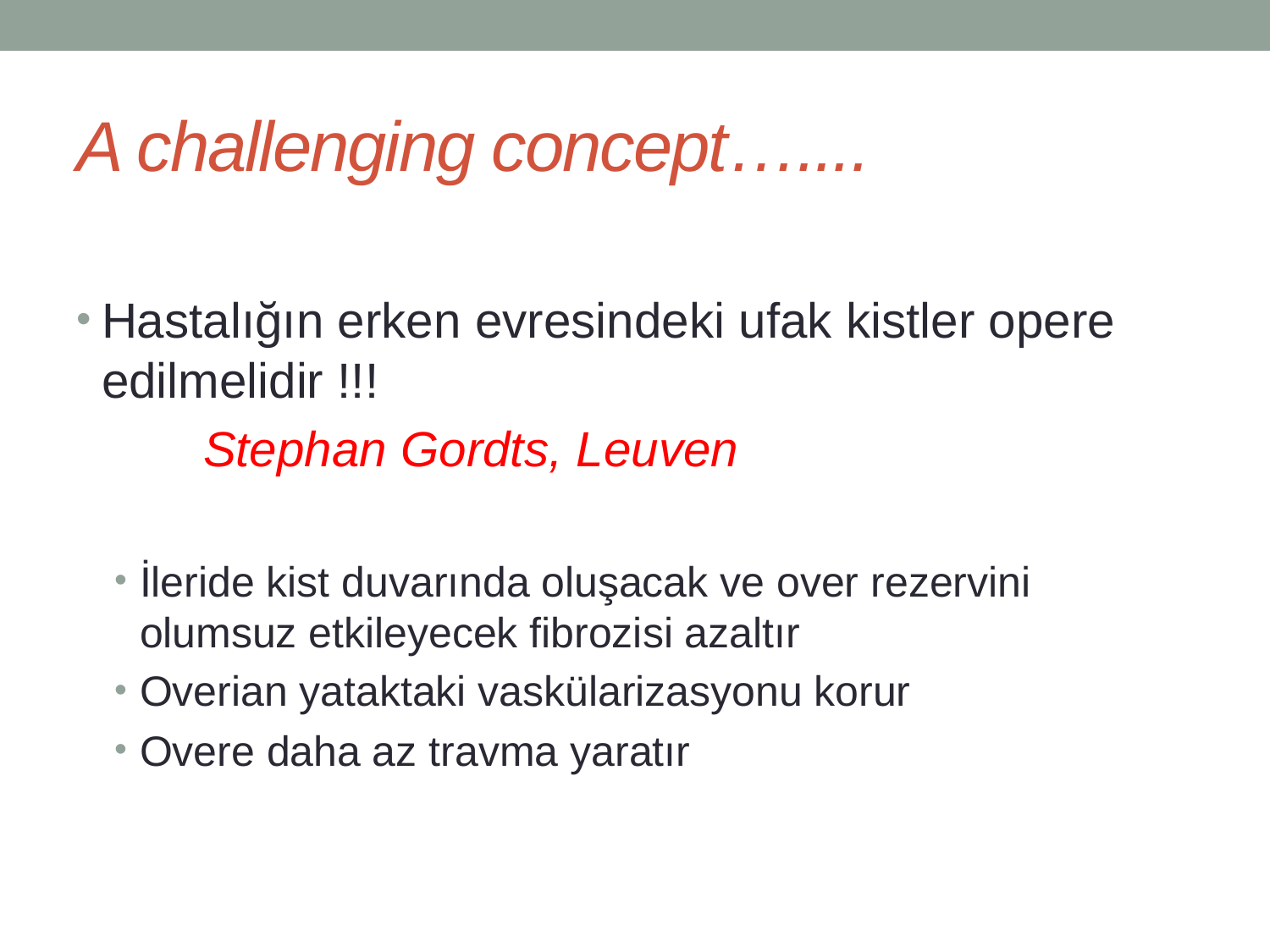

# A challenging concept…....

Hastalığın erken evresindeki ufak kistler opere edilmelidir !!!
	Stephan Gordts, Leuven

İleride kist duvarında oluşacak ve over rezervini olumsuz etkileyecek fibrozisi azaltır
Overian yataktaki vaskülarizasyonu korur
Overe daha az travma yaratır